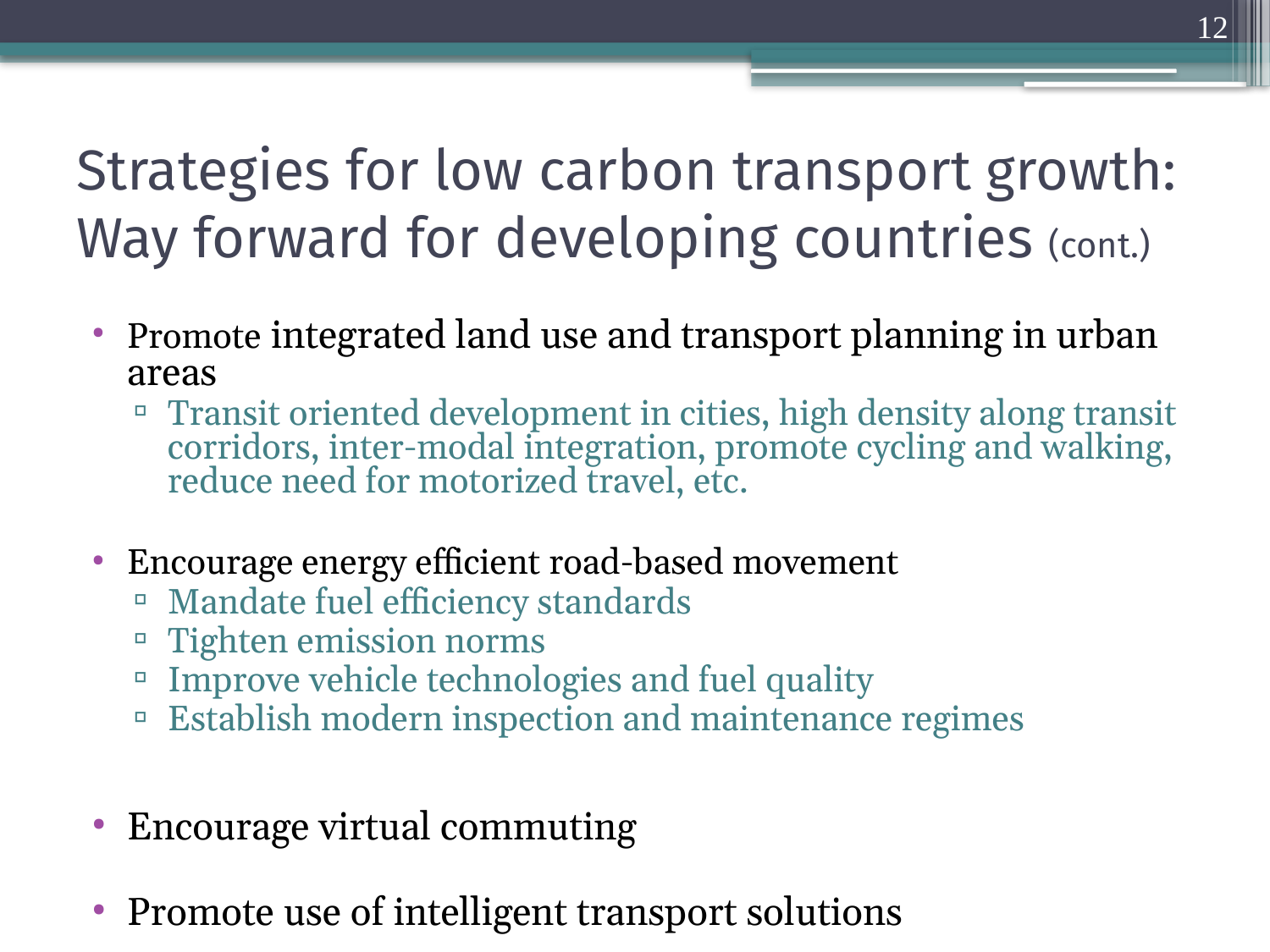

12
# Strategies for low carbon transport growth: Way forward for developing countries (cont.)
Promote integrated land use and transport planning in urban areas
Transit oriented development in cities, high density along transit corridors, inter-modal integration, promote cycling and walking, reduce need for motorized travel, etc.

Encourage energy efficient road-based movement
Mandate fuel efficiency standards
Tighten emission norms
Improve vehicle technologies and fuel quality
Establish modern inspection and maintenance regimes

Encourage virtual commuting

Promote use of intelligent transport solutions